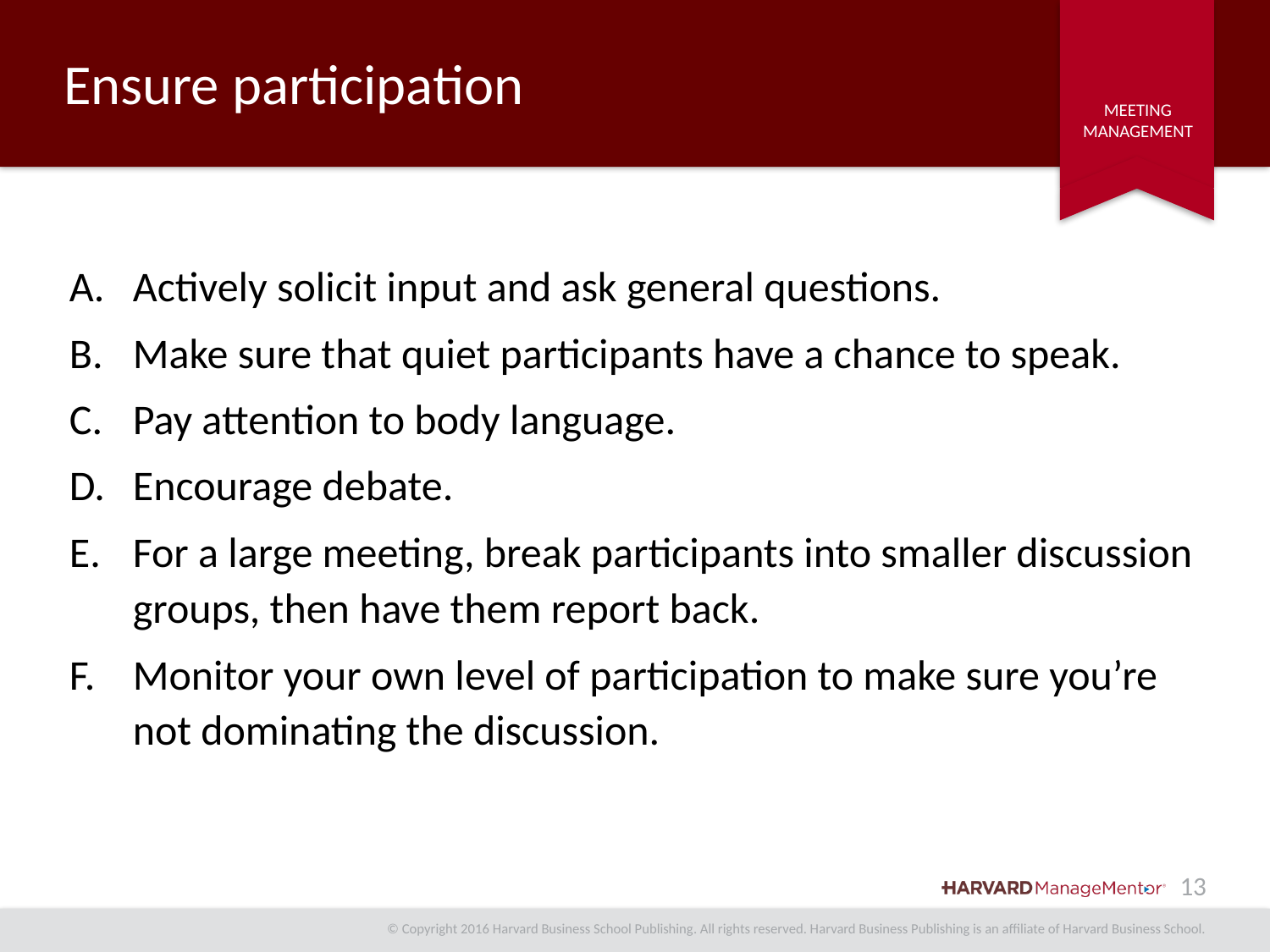

# Ensure participation
Actively solicit input and ask general questions.
Make sure that quiet participants have a chance to speak.
Pay attention to body language.
Encourage debate.
For a large meeting, break participants into smaller discussion groups, then have them report back.
Monitor your own level of participation to make sure you’re not dominating the discussion.